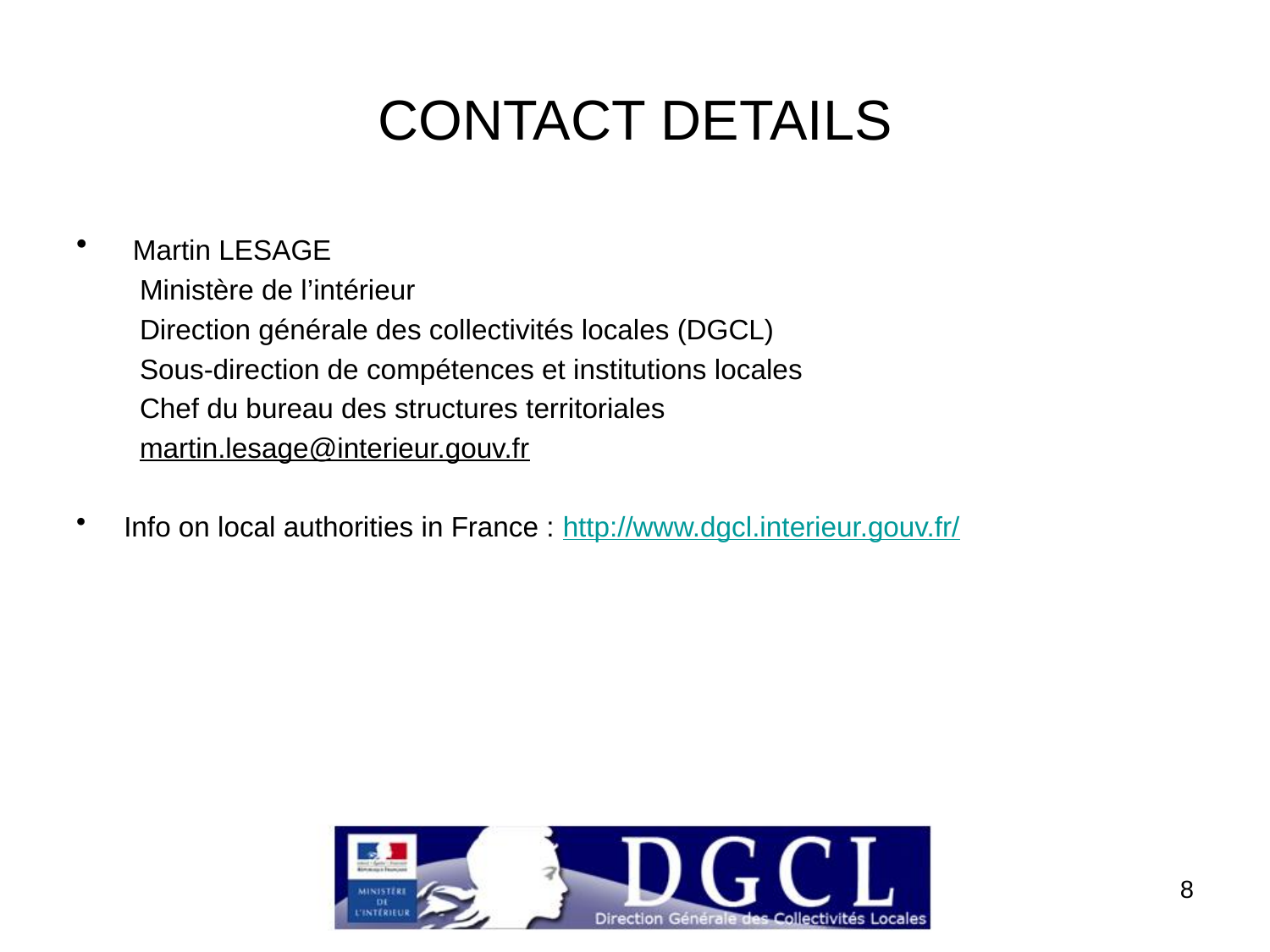

# CONTACT DETAILS
 Martin LESAGE
Ministère de l’intérieur
Direction générale des collectivités locales (DGCL)
Sous-direction de compétences et institutions locales
Chef du bureau des structures territoriales
martin.lesage@interieur.gouv.fr

Info on local authorities in France : http://www.dgcl.interieur.gouv.fr/
8